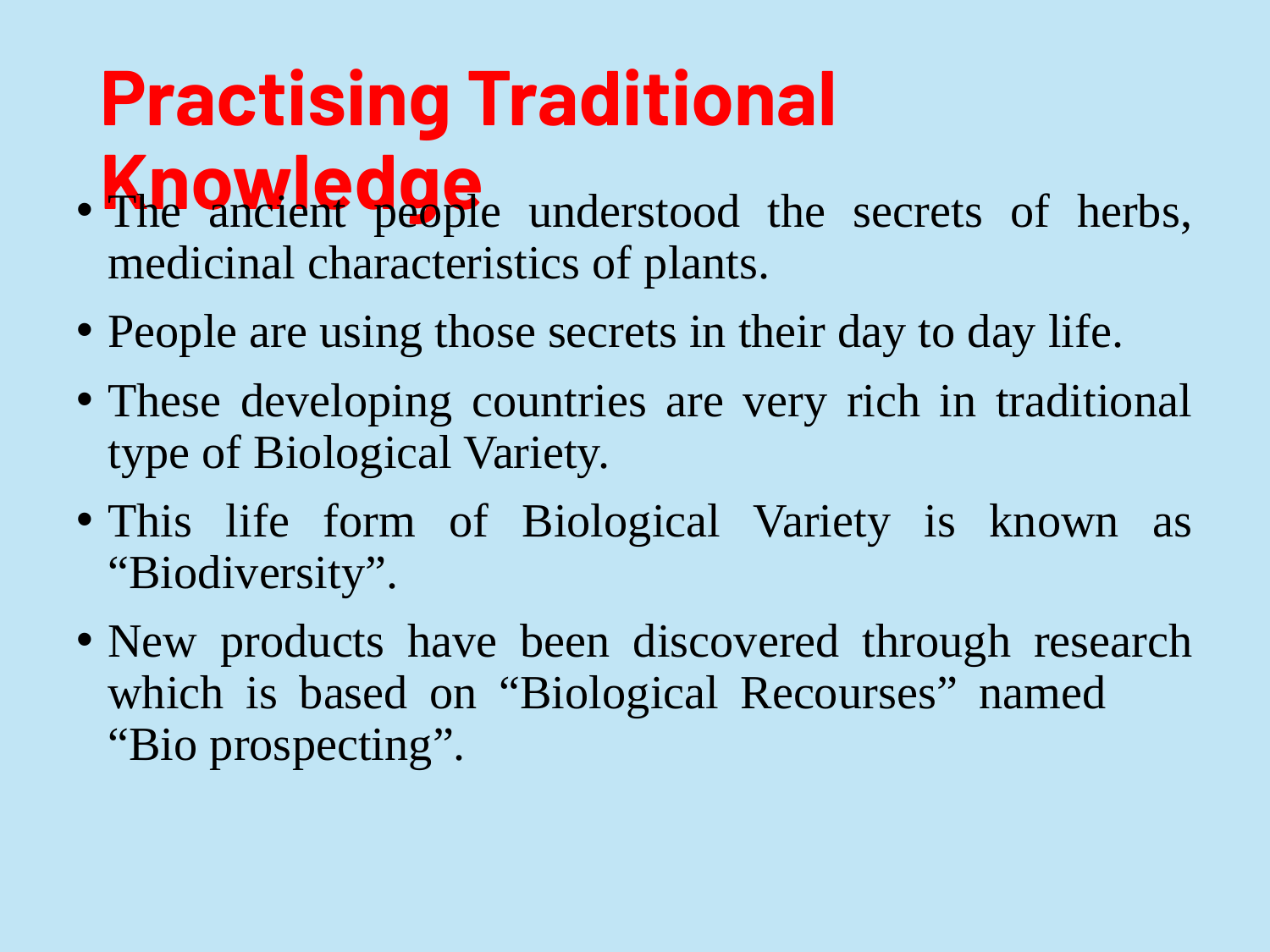

# Practising Traditional Knowledge
The ancient people understood the secrets of herbs, medicinal characteristics of plants.
People are using those secrets in their day to day life.
These developing countries are very rich in traditional type of Biological Variety.
This life form of Biological Variety is known as “Biodiversity”.
New products have been discovered through research which is based on “Biological Recourses” named     “Bio prospecting”.